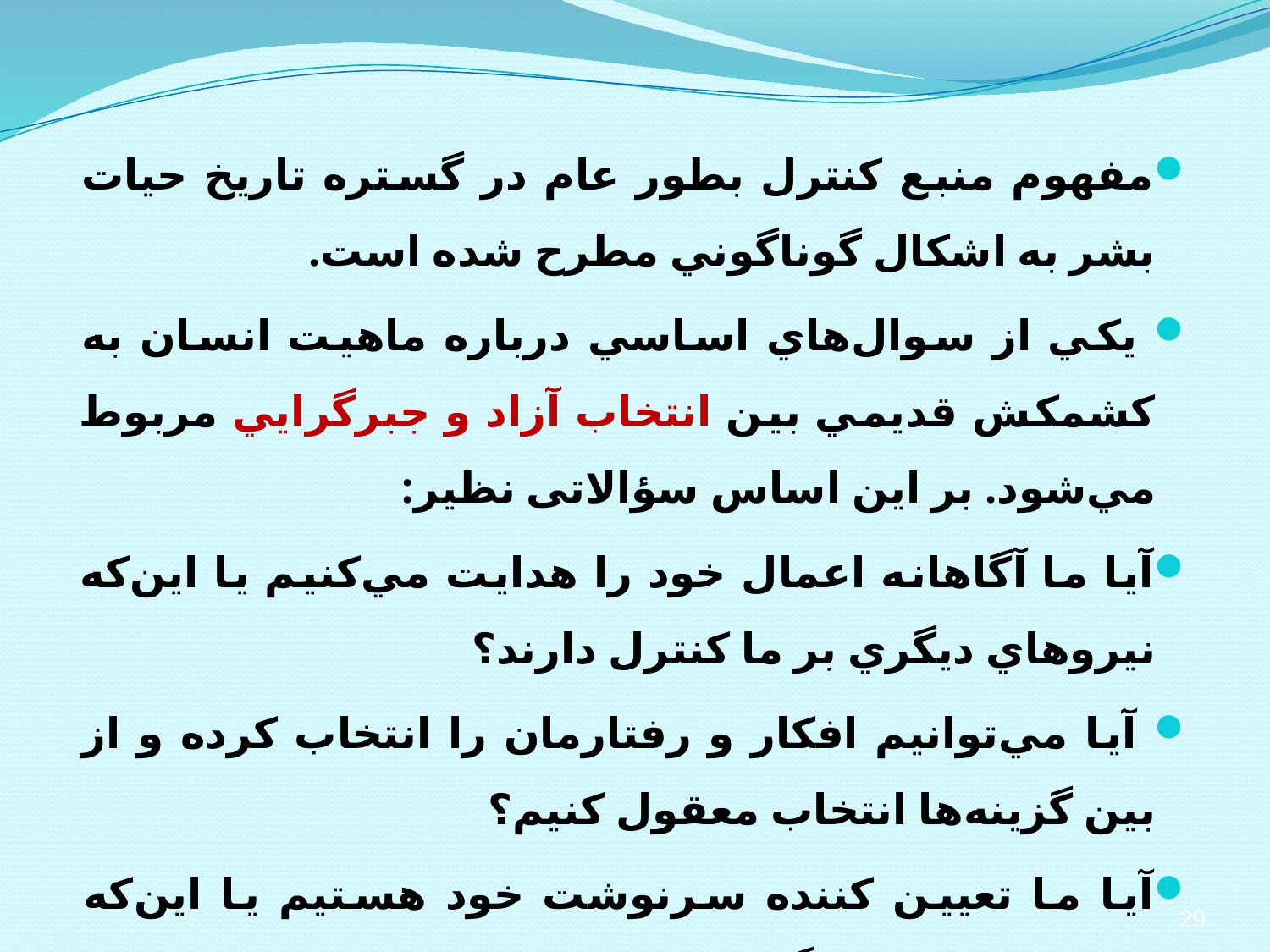

مفهوم منبع كنترل بطور عام در گستره تاريخ حيات بشر به اشكال گوناگوني مطرح شده است.
 يكي از سوال‌هاي اساسي درباره ماهيت انسان به كشمكش قديمي بين انتخاب‌ آزاد و جبرگرايي مربوط مي‌شود. بر این اساس سؤالاتی نظیر:
آيا ما آگاهانه اعمال خود را هدايت مي‌كنيم يا اين‌كه نيروهاي ديگري بر ما كنترل دارند؟
 آيا مي‌توانيم افكار و رفتارمان را انتخاب كرده و از بين گزينه‌ها انتخاب معقول كنيم؟
آيا ما تعيين كننده سرنوشت خود هستيم يا اين‌كه قرباني تجربه گذشته، عوامل زيستي، نيروهاي ناهوشيار مي‌باشيم؟
29